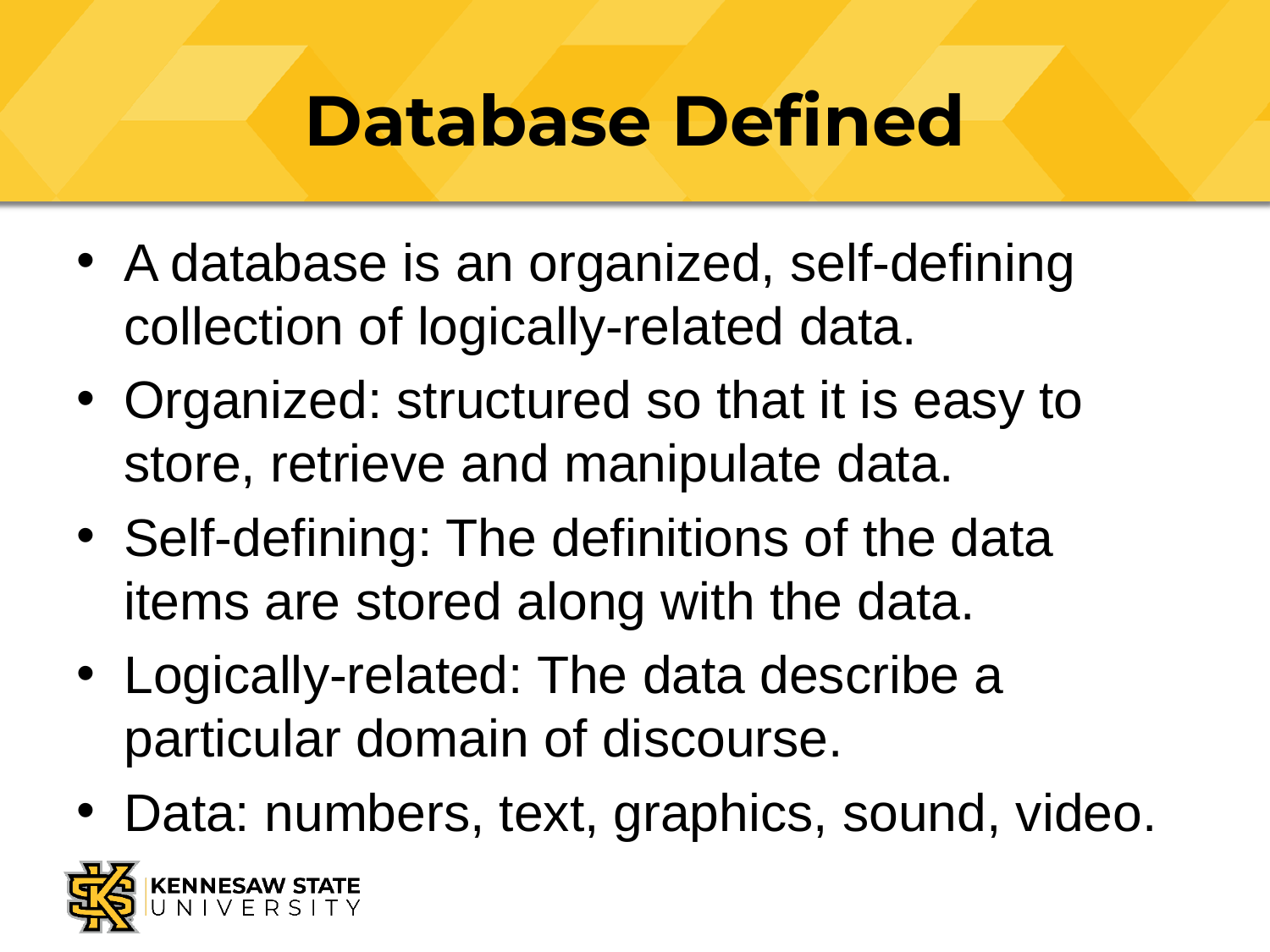

# Database Defined
A database is an organized, self-defining collection of logically-related data.
Organized: structured so that it is easy to store, retrieve and manipulate data.
Self-defining: The definitions of the data items are stored along with the data.
Logically-related: The data describe a particular domain of discourse.
Data: numbers, text, graphics, sound, video.